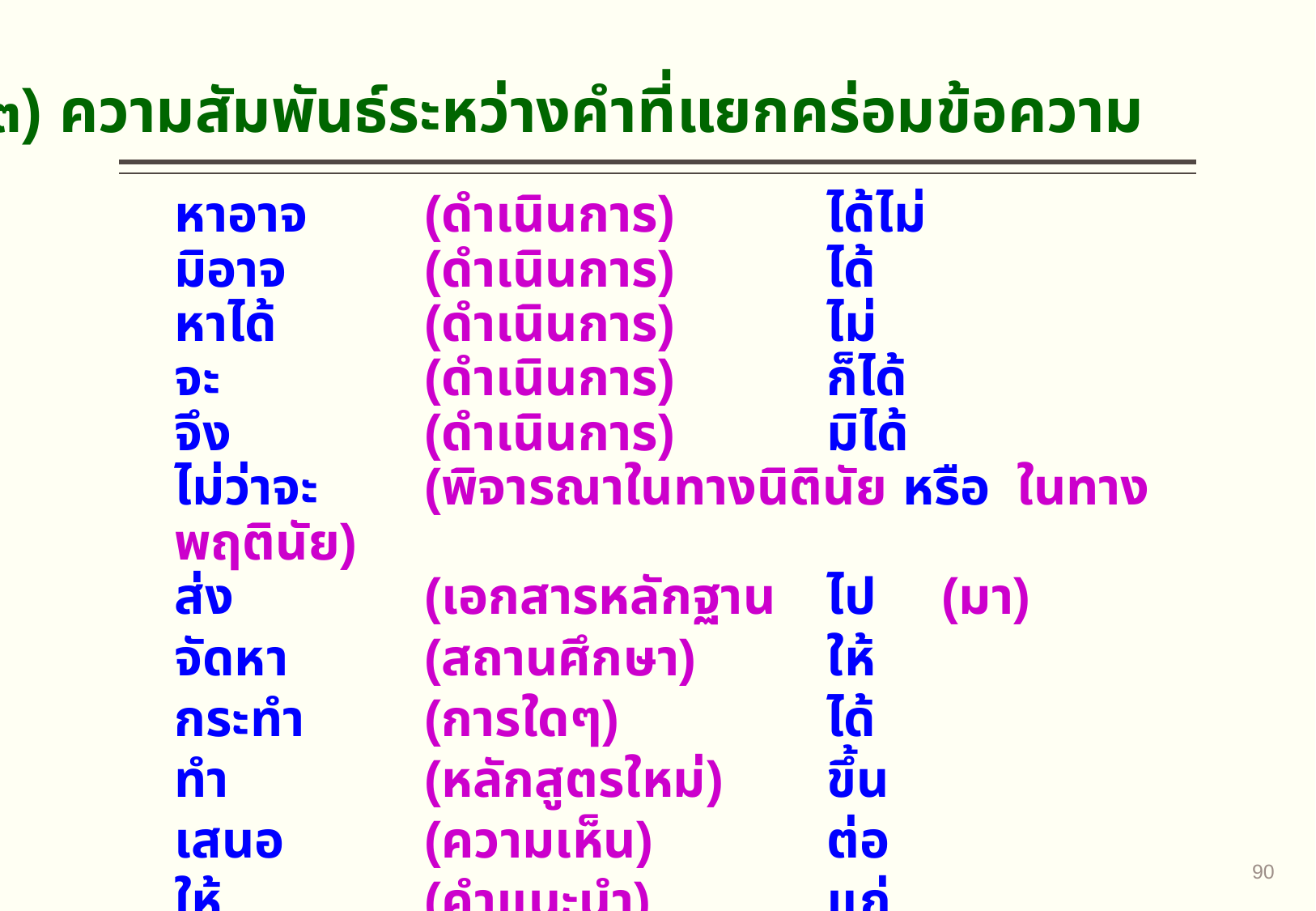

(๓) ความสัมพันธ์ระหว่างคำที่แยกคร่อมข้อความ
หาอาจ	(ดำเนินการ)	ได้ไม่
มิอาจ	(ดำเนินการ)	ได้
หาได้	(ดำเนินการ)	ไม่
จะ	(ดำเนินการ)	ก็ได้
จึง	(ดำเนินการ)	มิได้
ไม่ว่าจะ	(พิจารณาในทางนิตินัย 	หรือ  ในทางพฤตินัย)
ส่ง	(เอกสารหลักฐาน	ไป     (มา)
จัดหา	(สถานศึกษา)	ให้
กระทำ	(การใดๆ)	ได้
ทำ	(หลักสูตรใหม่)	ขึ้น
เสนอ	(ความเห็น)	ต่อ
ให้	(คำแนะนำ)	แก่
90